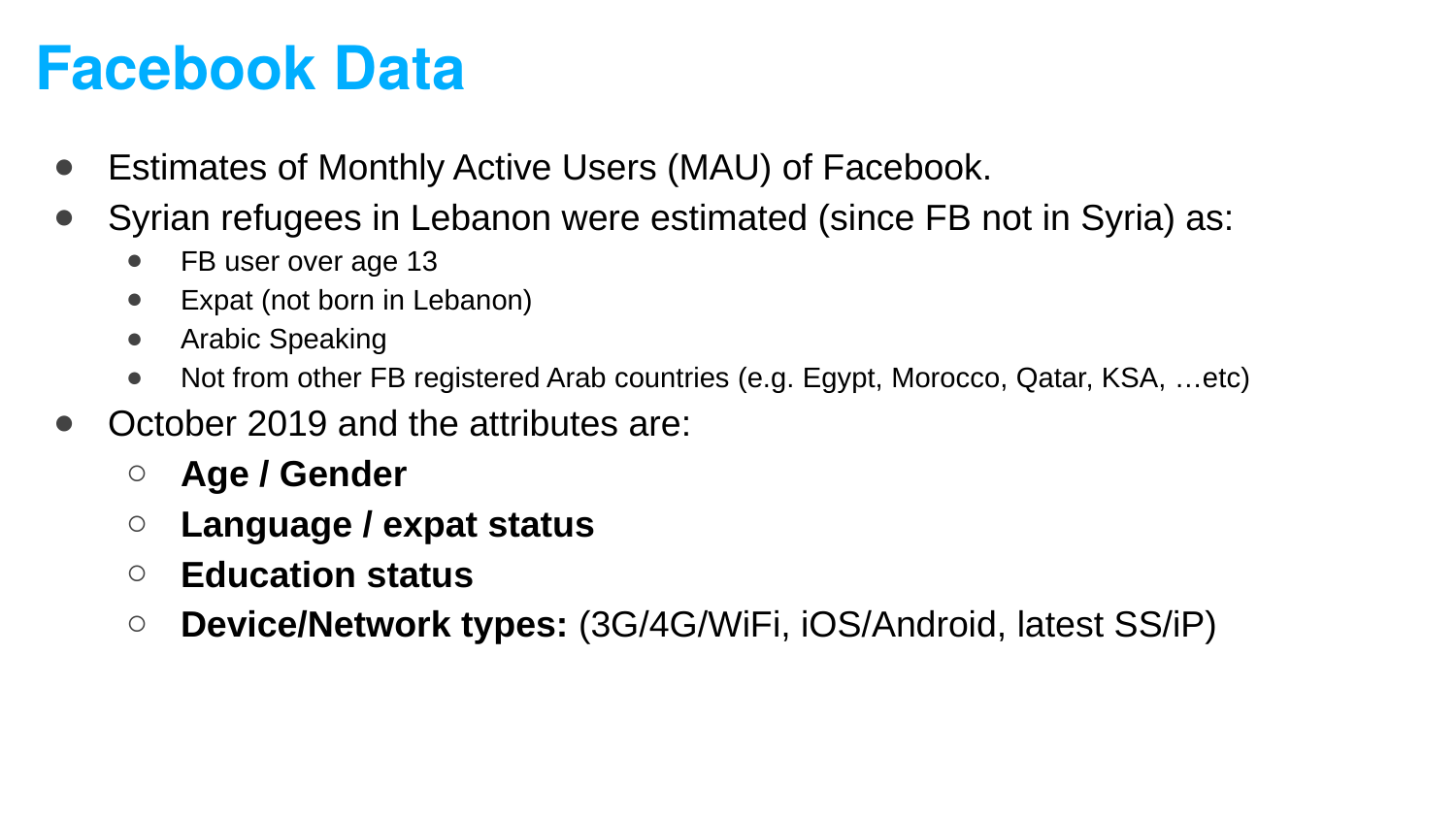

# Facebook Data

Estimates of Monthly Active Users (MAU) of Facebook.
Syrian refugees in Lebanon were estimated (since FB not in Syria) as:
FB user over age 13
Expat (not born in Lebanon)
Arabic Speaking
Not from other FB registered Arab countries (e.g. Egypt, Morocco, Qatar, KSA, …etc)
October 2019 and the attributes are:
Age / Gender
Language / expat status
Education status
Device/Network types: (3G/4G/WiFi, iOS/Android, latest SS/iP)